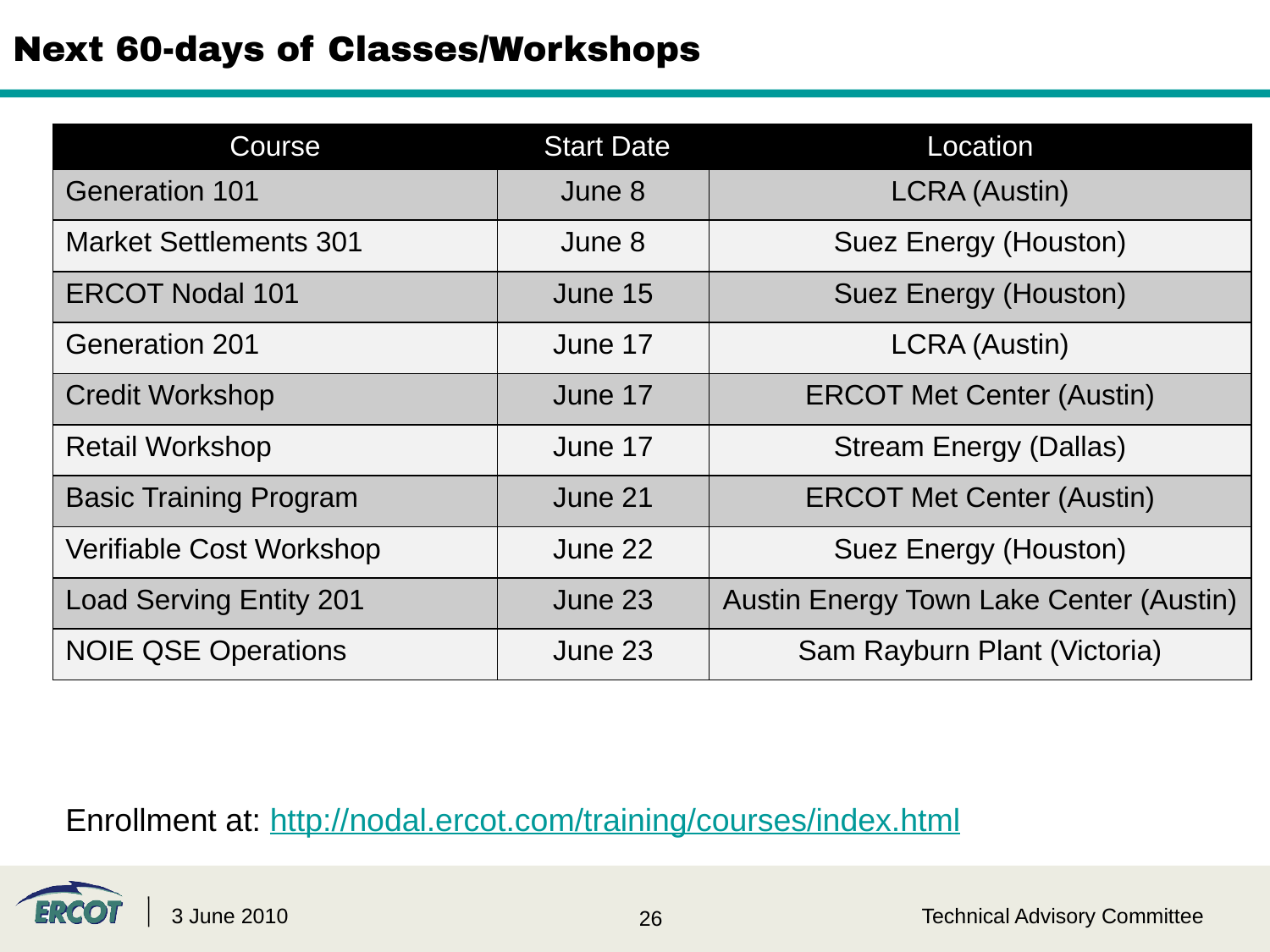

# Next 60-days of Classes/Workshops
| Course | Start Date | Location |
| --- | --- | --- |
| Generation 101 | June 8 | LCRA (Austin) |
| Market Settlements 301 | June 8 | Suez Energy (Houston) |
| ERCOT Nodal 101 | June 15 | Suez Energy (Houston) |
| Generation 201 | June 17 | LCRA (Austin) |
| Credit Workshop | June 17 | ERCOT Met Center (Austin) |
| Retail Workshop | June 17 | Stream Energy (Dallas) |
| Basic Training Program | June 21 | ERCOT Met Center (Austin) |
| Verifiable Cost Workshop | June 22 | Suez Energy (Houston) |
| Load Serving Entity 201 | June 23 | Austin Energy Town Lake Center (Austin) |
| NOIE QSE Operations | June 23 | Sam Rayburn Plant (Victoria) |
Enrollment at: http://nodal.ercot.com/training/courses/index.html
3 June 2010
Technical Advisory Committee